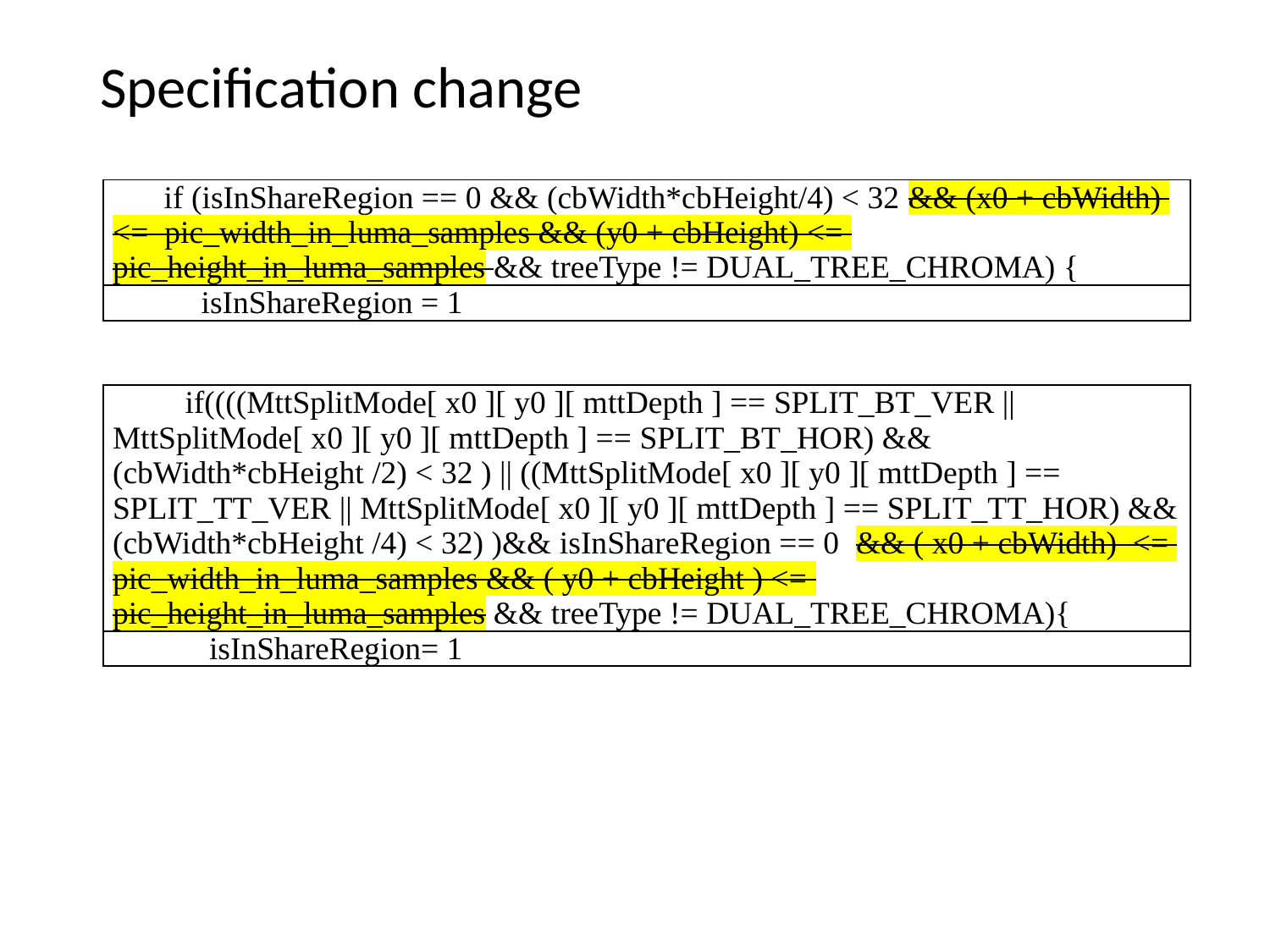

# Specification change
| if (isInShareRegion == 0 && (cbWidth\*cbHeight/4) < 32 && (x0 + cbWidth) <= pic\_width\_in\_luma\_samples && (y0 + cbHeight) <= pic\_height\_in\_luma\_samples && treeType != DUAL\_TREE\_CHROMA) { |
| --- |
| isInShareRegion = 1 |
| if((((MttSplitMode[ x0 ][ y0 ][ mttDepth ] == SPLIT\_BT\_VER || MttSplitMode[ x0 ][ y0 ][ mttDepth ] == SPLIT\_BT\_HOR) && (cbWidth\*cbHeight /2) < 32 ) || ((MttSplitMode[ x0 ][ y0 ][ mttDepth ] == SPLIT\_TT\_VER || MttSplitMode[ x0 ][ y0 ][ mttDepth ] == SPLIT\_TT\_HOR) && (cbWidth\*cbHeight /4) < 32) )&& isInShareRegion == 0 && ( x0 + cbWidth) <= pic\_width\_in\_luma\_samples && ( y0 + cbHeight ) <= pic\_height\_in\_luma\_samples && treeType != DUAL\_TREE\_CHROMA){ |
| --- |
| isInShareRegion= 1 |